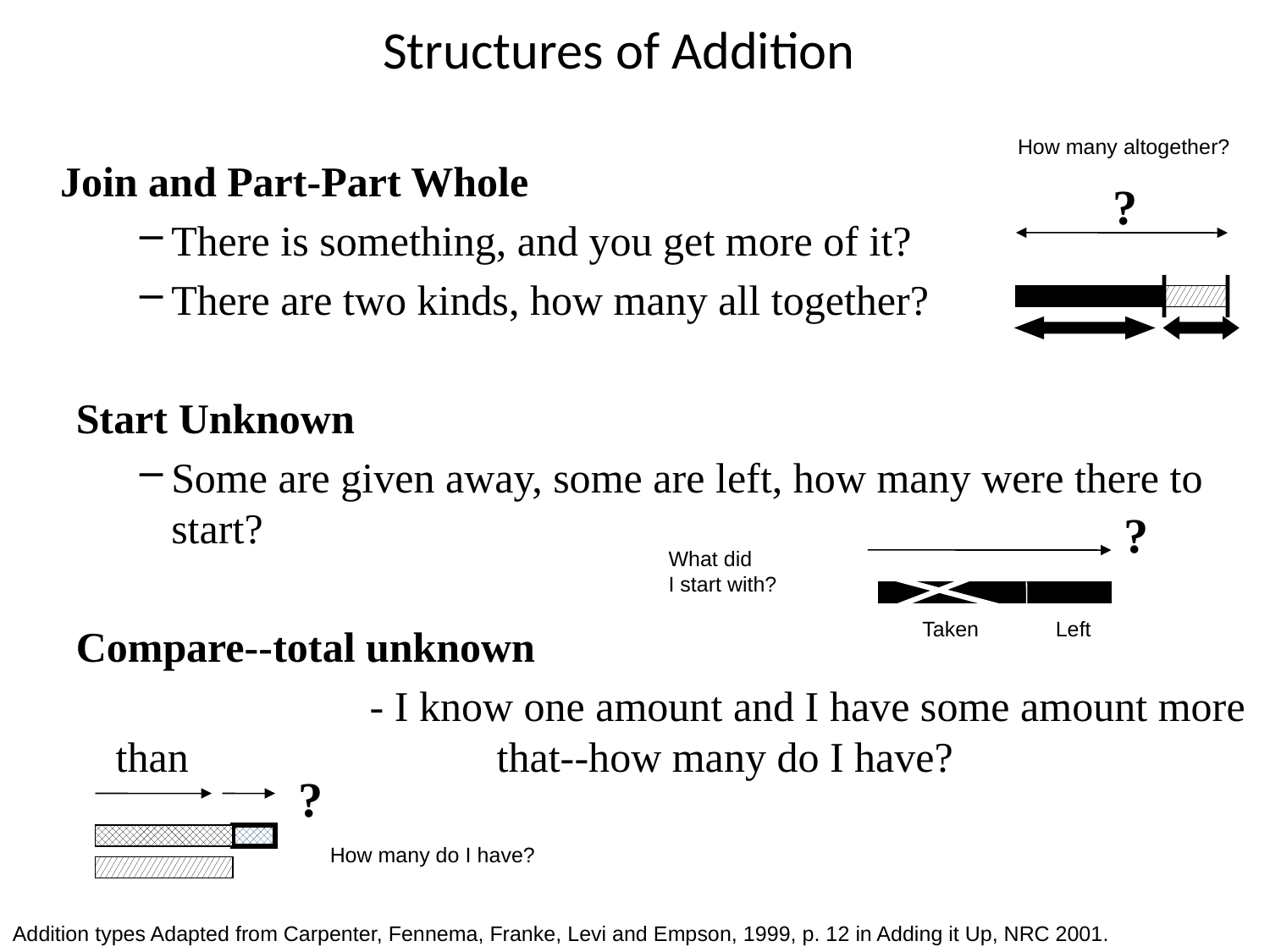

Structures of Addition

How many altogether?
	Join and Part-Part Whole
There is something, and you get more of it?
There are two kinds, how many all together?

Start Unknown
Some are given away, some are left, how many were there to start?

Compare--total unknown
			- I know one amount and I have some amount more than 			that--how many do I have?
?

?
What did
I start with?

Taken             Left

?

How many do I have?

Addition types Adapted from Carpenter, Fennema, Franke, Levi and Empson, 1999, p. 12 in Adding it Up, NRC 2001.